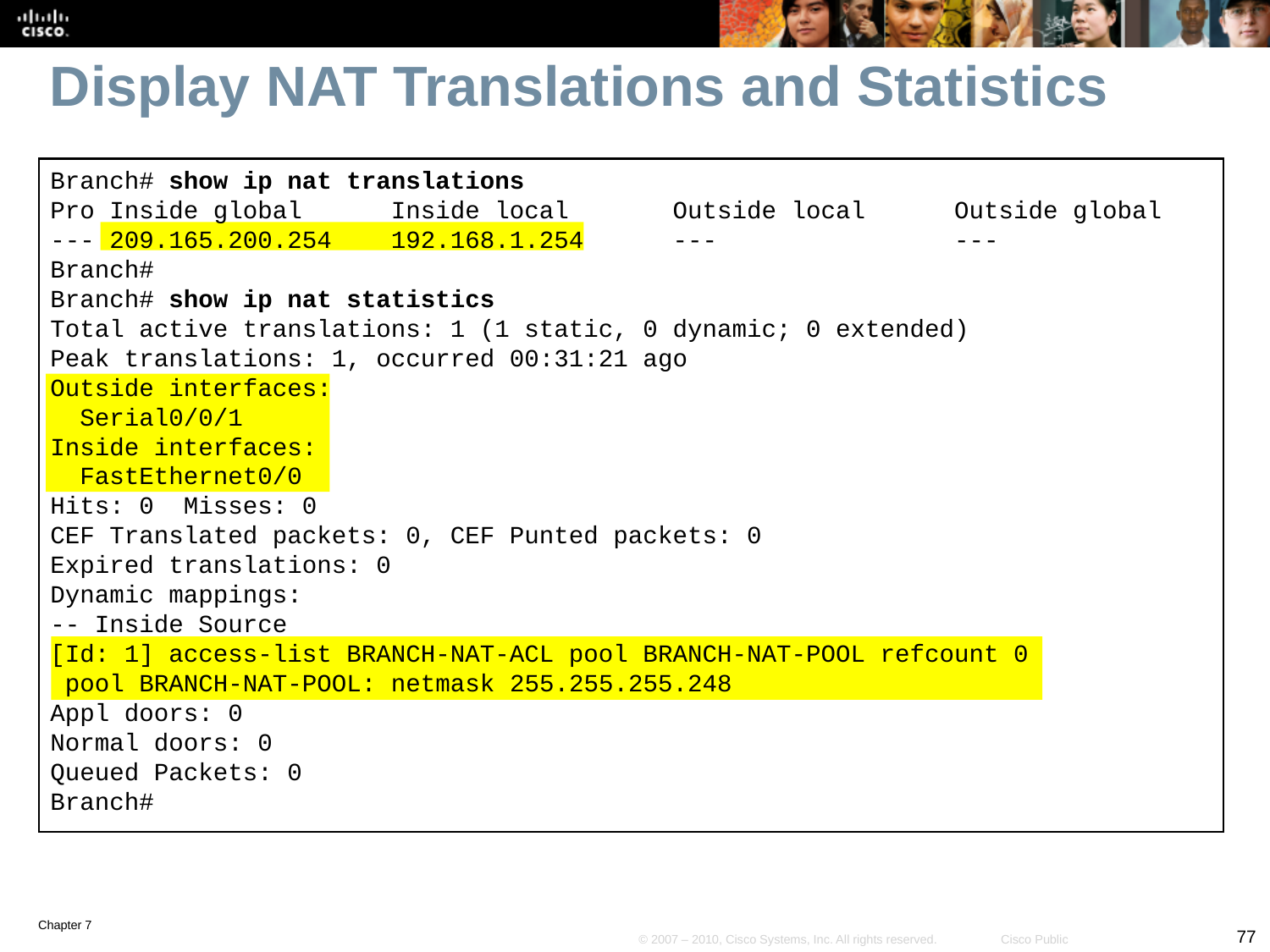

# Display NAT Translations and Statistics
Branch# show ip nat translations
Pro Inside global      Inside local       Outside local      Outside global
--- 209.165.200.254    192.168.1.254      ---                ---
Branch#
Branch# show ip nat statistics
Total active translations: 1 (1 static, 0 dynamic; 0 extended)
Peak translations: 1, occurred 00:31:21 ago
Outside interfaces:
  Serial0/0/1
Inside interfaces:
  FastEthernet0/0
Hits: 0  Misses: 0
CEF Translated packets: 0, CEF Punted packets: 0
Expired translations: 0
Dynamic mappings:
-- Inside Source
[Id: 1] access-list BRANCH-NAT-ACL pool BRANCH-NAT-POOL refcount 0
 pool BRANCH-NAT-POOL: netmask 255.255.255.248
Appl doors: 0
Normal doors: 0
Queued Packets: 0
Branch#